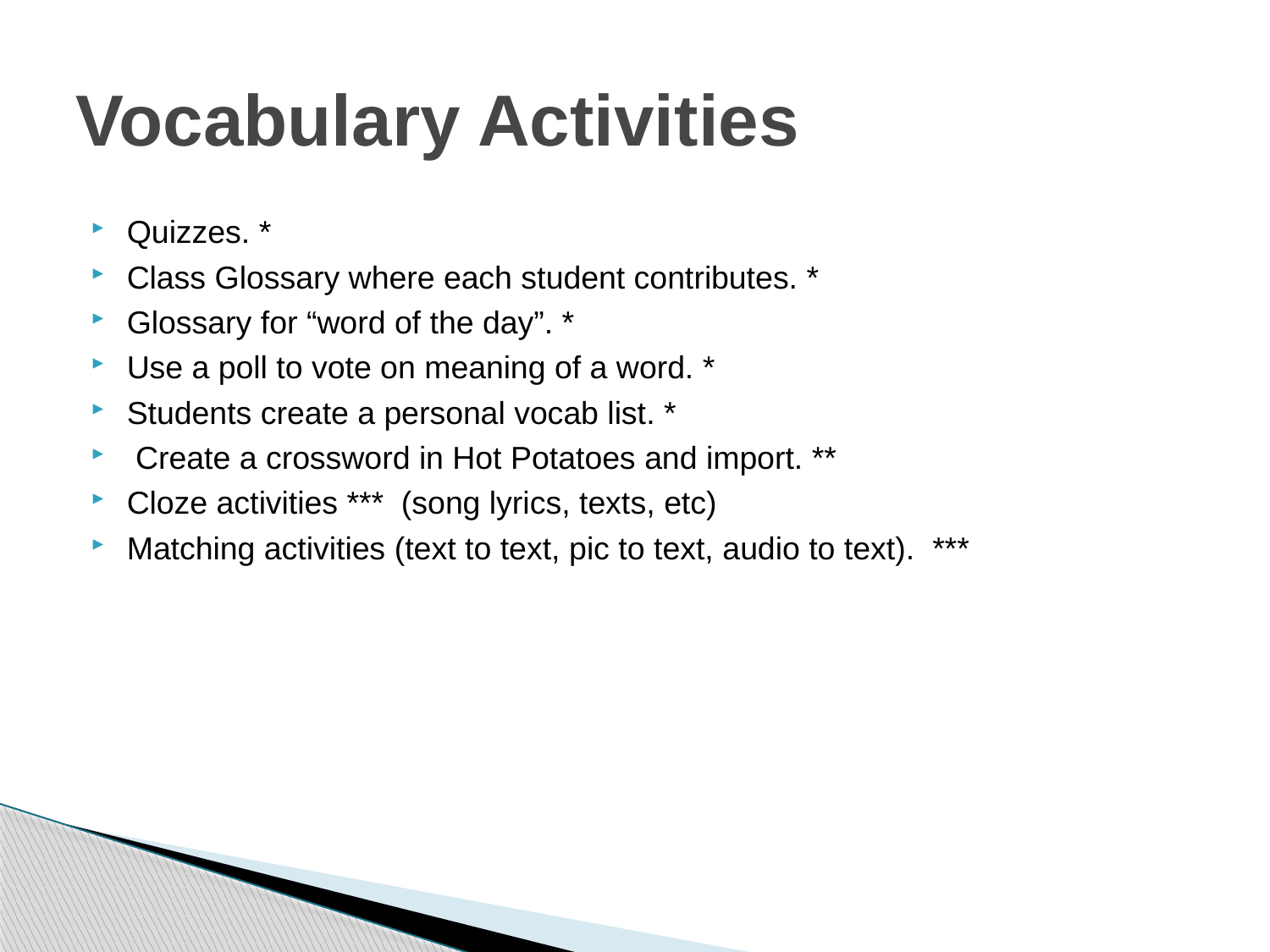

# Vocabulary Activities
Quizzes. *
Class Glossary where each student contributes. *
Glossary for “word of the day”. *
Use a poll to vote on meaning of a word. *
Students create a personal vocab list. *
 Create a crossword in Hot Potatoes and import. **
Cloze activities ***  (song lyrics, texts, etc)
Matching activities (text to text, pic to text, audio to text).  ***